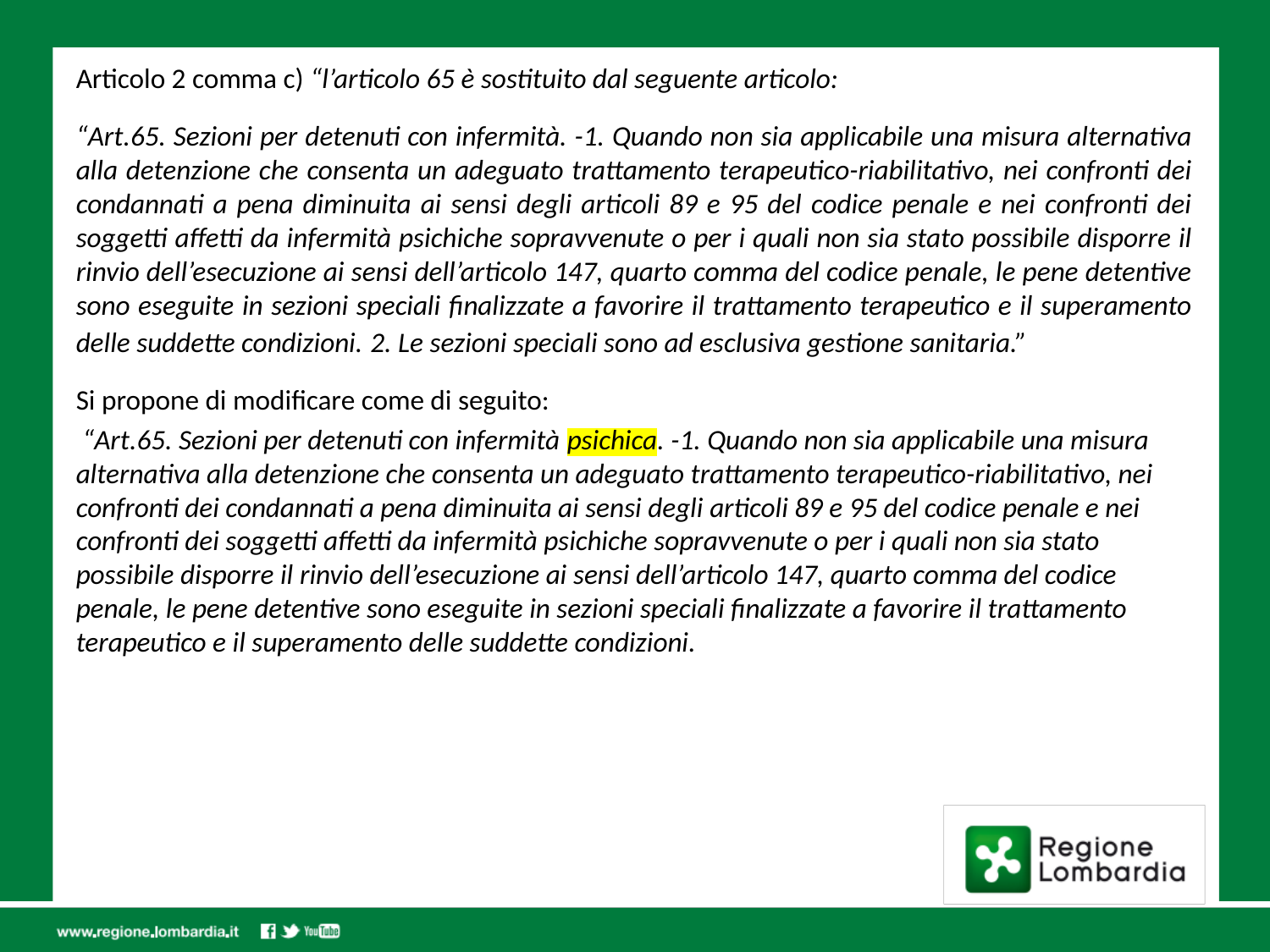

Articolo 2 comma c) “l’articolo 65 è sostituito dal seguente articolo:
“Art.65. Sezioni per detenuti con infermità. -1. Quando non sia applicabile una misura alternativa alla detenzione che consenta un adeguato trattamento terapeutico-riabilitativo, nei confronti dei condannati a pena diminuita ai sensi degli articoli 89 e 95 del codice penale e nei confronti dei soggetti affetti da infermità psichiche sopravvenute o per i quali non sia stato possibile disporre il rinvio dell’esecuzione ai sensi dell’articolo 147, quarto comma del codice penale, le pene detentive sono eseguite in sezioni speciali finalizzate a favorire il trattamento terapeutico e il superamento delle suddette condizioni. 2. Le sezioni speciali sono ad esclusiva gestione sanitaria.”
Si propone di modificare come di seguito:
 “Art.65. Sezioni per detenuti con infermità psichica. -1. Quando non sia applicabile una misura alternativa alla detenzione che consenta un adeguato trattamento terapeutico-riabilitativo, nei confronti dei condannati a pena diminuita ai sensi degli articoli 89 e 95 del codice penale e nei confronti dei soggetti affetti da infermità psichiche sopravvenute o per i quali non sia stato possibile disporre il rinvio dell’esecuzione ai sensi dell’articolo 147, quarto comma del codice penale, le pene detentive sono eseguite in sezioni speciali finalizzate a favorire il trattamento terapeutico e il superamento delle suddette condizioni.